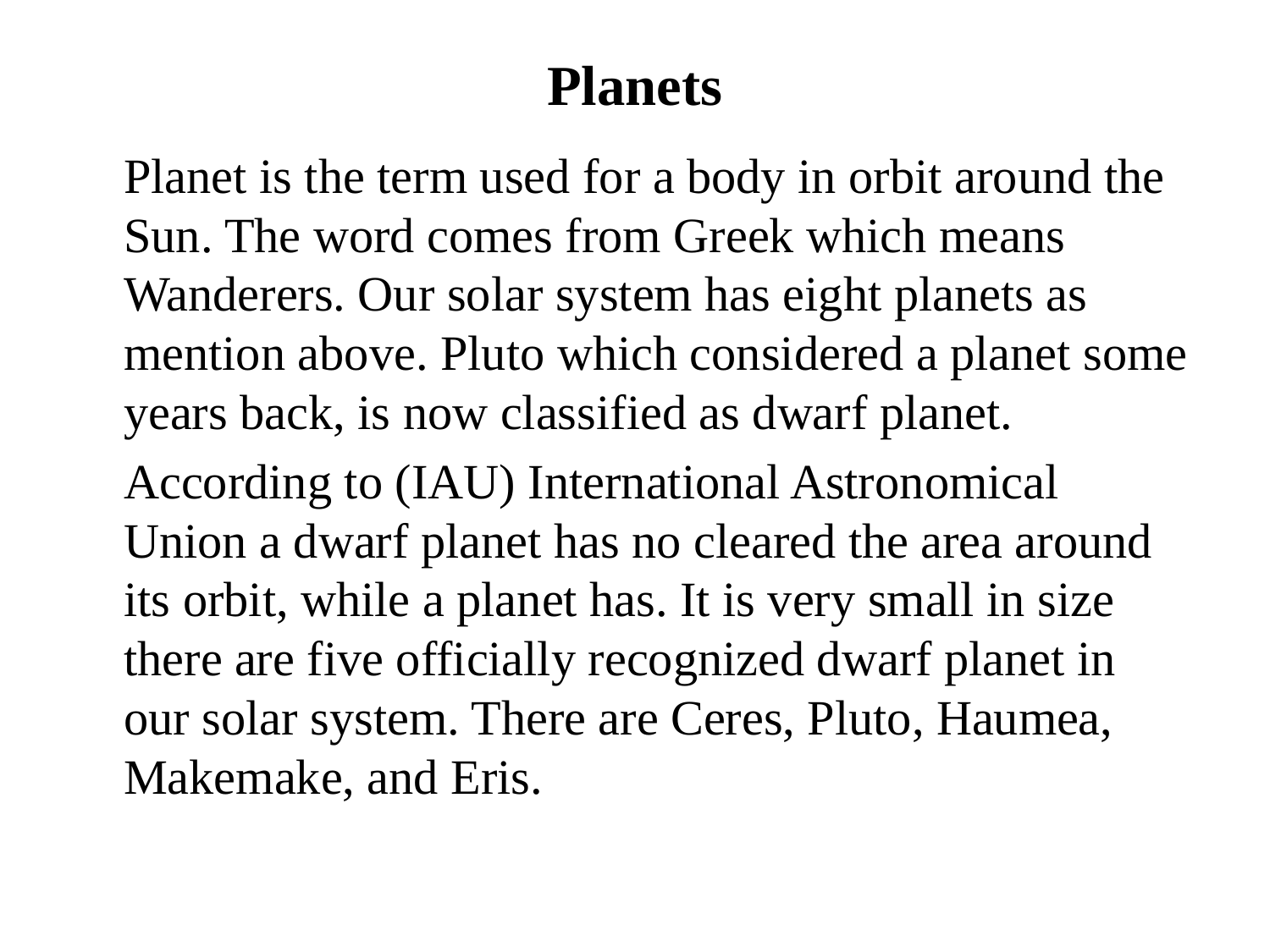

# Planets
	Planet is the term used for a body in orbit around the Sun. The word comes from Greek which means Wanderers. Our solar system has eight planets as mention above. Pluto which considered a planet some years back, is now classified as dwarf planet.
 	According to (IAU) International Astronomical Union a dwarf planet has no cleared the area around its orbit, while a planet has. It is very small in size there are five officially recognized dwarf planet in our solar system. There are Ceres, Pluto, Haumea, Makemake, and Eris.